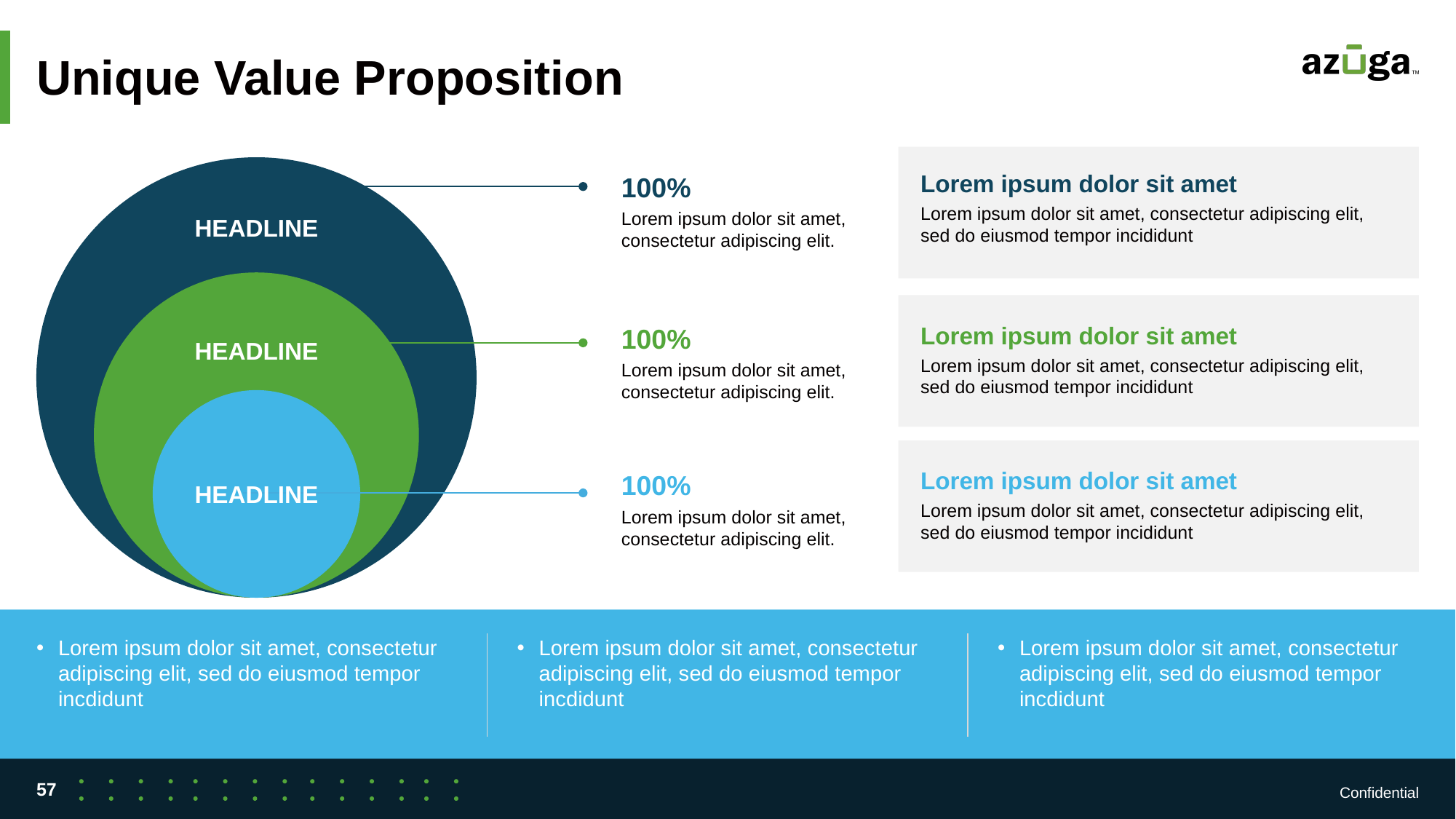

# Unique Value Proposition
Lorem ipsum dolor sit amet
100%
Lorem ipsum dolor sit amet, consectetur adipiscing elit, sed do eiusmod tempor incididunt
HEADLINE
Lorem ipsum dolor sit amet, consectetur adipiscing elit.
Lorem ipsum dolor sit amet
100%
HEADLINE
Lorem ipsum dolor sit amet, consectetur adipiscing elit, sed do eiusmod tempor incididunt
Lorem ipsum dolor sit amet, consectetur adipiscing elit.
Lorem ipsum dolor sit amet
100%
HEADLINE
Lorem ipsum dolor sit amet, consectetur adipiscing elit, sed do eiusmod tempor incididunt

Lorem ipsum dolor sit amet, consectetur adipiscing elit.

Lorem ipsum dolor sit amet, consectetur adipiscing elit, sed do eiusmod tempor incdidunt

Lorem ipsum dolor sit amet, consectetur adipiscing elit, sed do eiusmod tempor incdidunt

Lorem ipsum dolor sit amet, consectetur adipiscing elit, sed do eiusmod tempor incdidunt

Confidential